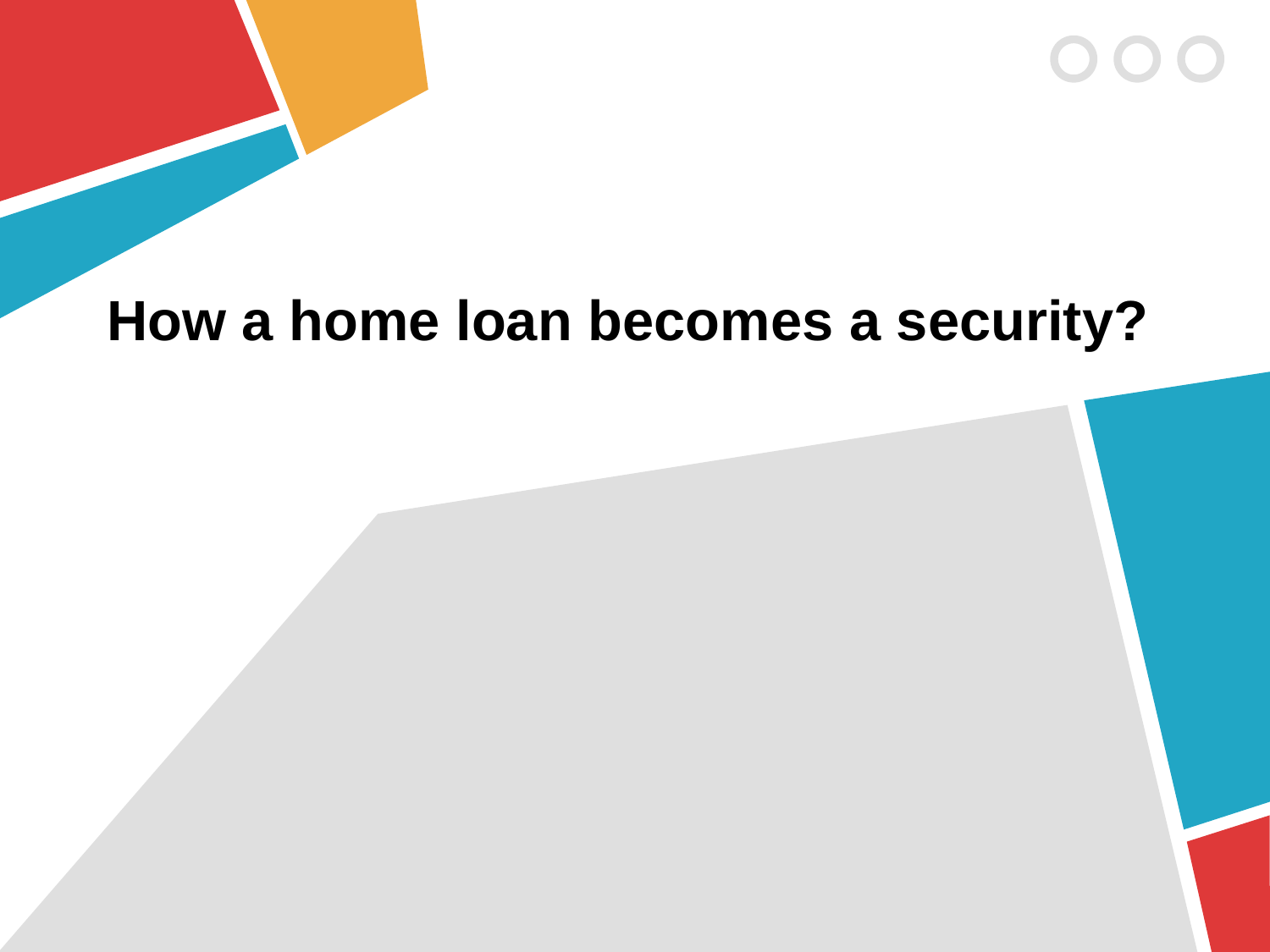

# How a home loan becomes a security?